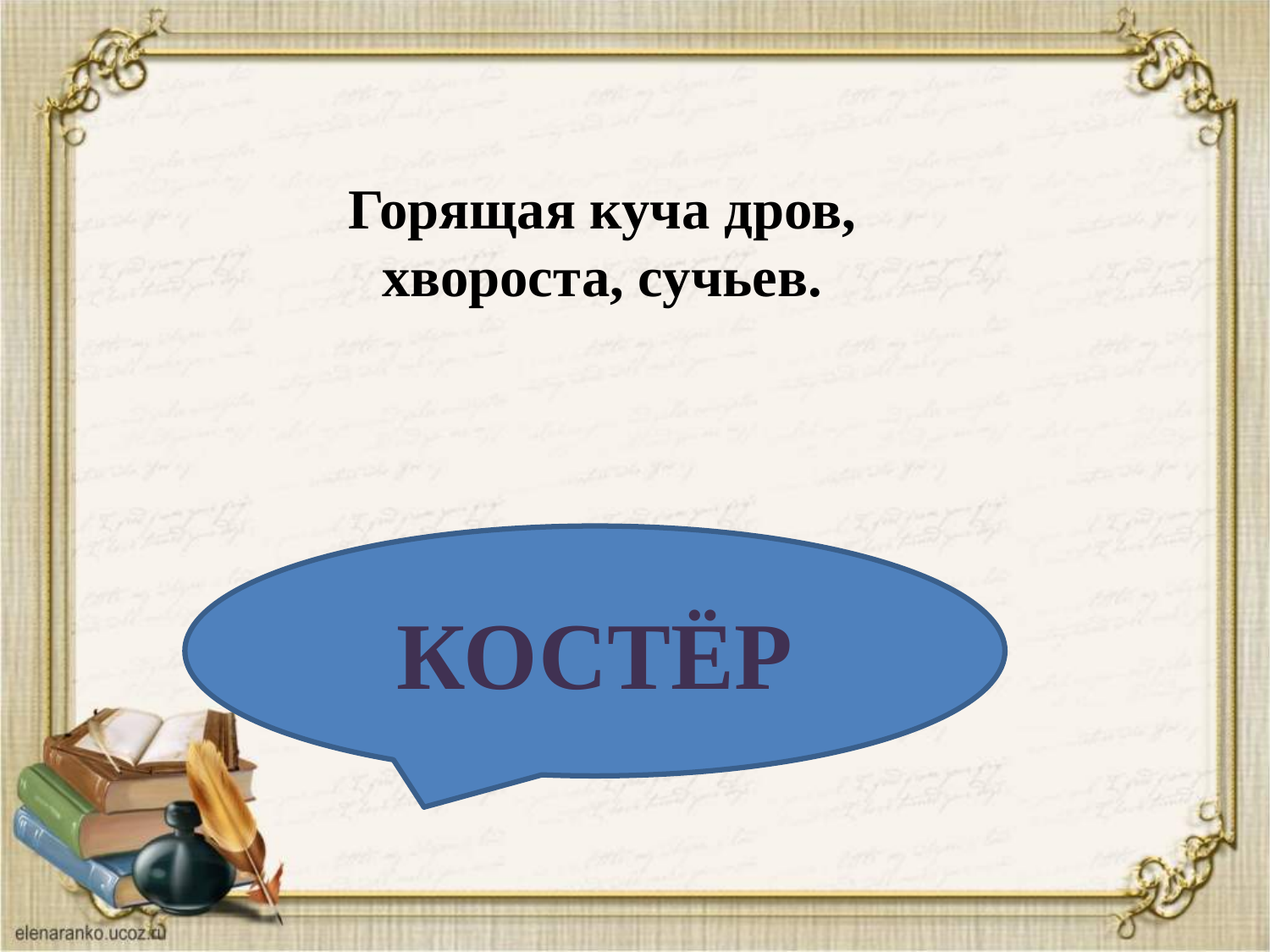

#
Горящая куча дров, хвороста, сучьев.
КОСТЁР